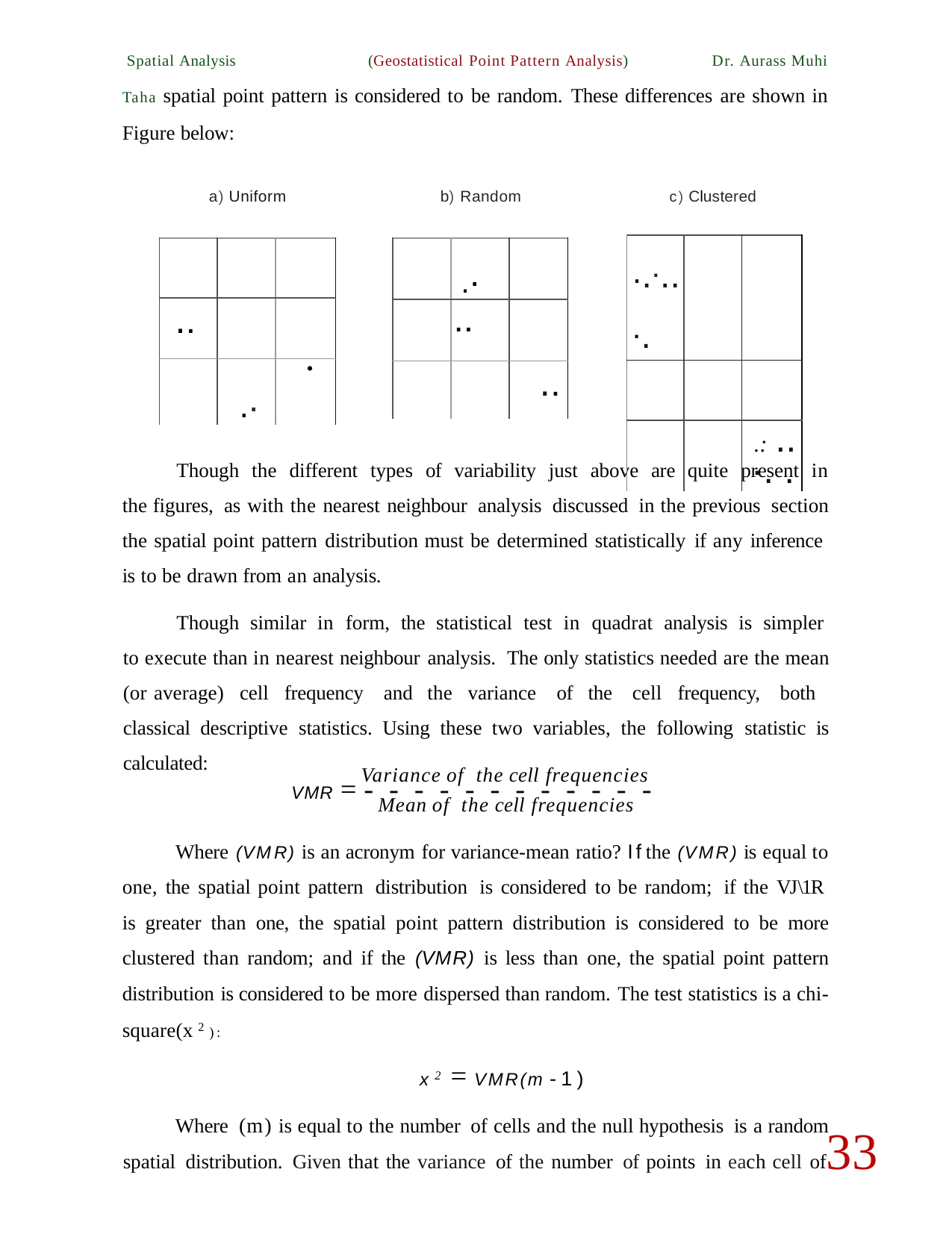

Spatial Analysis                            (Geostatistical Point Pattern Analysis)               Dr. Aurass Muhi Taha spatial point pattern is considered to be random. These differences are shown in Figure below:
a) Uniform
b) Random
c) Clustered
| ....... |  |  |
| --- | --- | --- |
|  |  |  |
|  |  | .: .. ·. . |
|  |  |  |
| --- | --- | --- |
| .. |  |  |
|  | .. | • |
|  | .. |  |
| --- | --- | --- |
|  | .. |  |
|  |  | .. |
Though  the  different  types  of  variability  just  above  are  quite  present  in the figures,  as with the nearest neighbour  analysis  discussed  in the previous  section the spatial point pattern distribution must be determined statistically if any inference  is to be drawn from an analysis.

Though  similar  in  form,  the  statistical  test  in  quadrat  analysis  is  simpler  to execute than in nearest neighbour analysis.  The only statistics needed are the mean (or average)  cell  frequency   and  the  variance   of  the   cell  frequency,   both   classical descriptive statistics. Using these two variables, the following statistic is calculated:
Variance of  the cell frequencies
VMR = ------------
Mean of  the cell frequencies
Where (VMR) is an acronym for variance-mean ratio? Ifthe (VMR) is equal to one, the spatial point pattern  distribution  is considered to be random;  if the VJ\1R  is greater than one, the spatial point pattern distribution is considered to be more clustered than random; and if the (VMR) is less than one, the spatial point pattern distribution is considered to be more dispersed than random. The test statistics is a chi-square(x 2):

x 2  = VMR(m -1)

Where  (m) is equal to the number  of cells and the null hypothesis  is a random spatial  distribution.  Given that the variance  of the number  of points  in each cell of
33